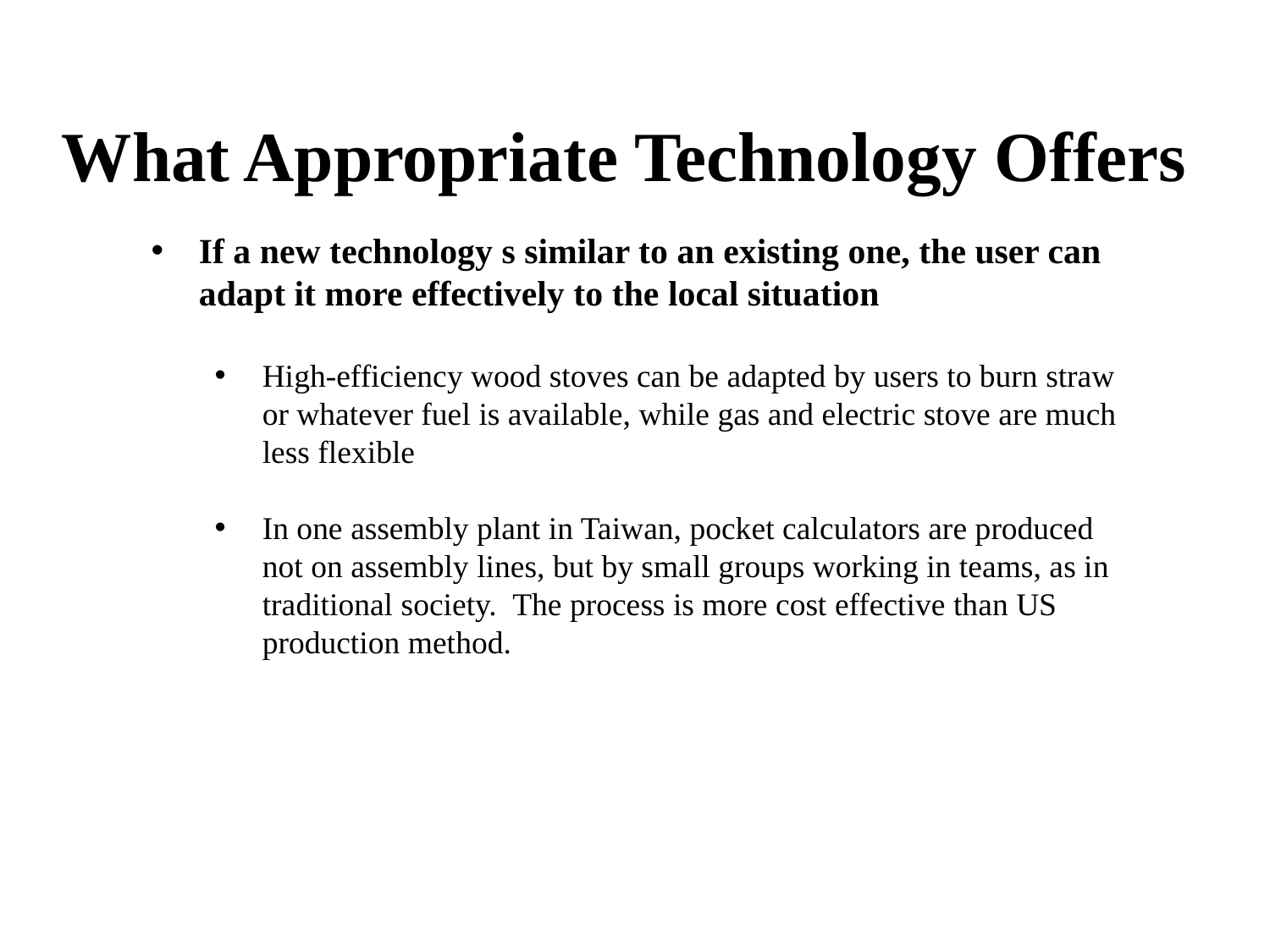

# What Appropriate Technology Offers
If a new technology s similar to an existing one, the user can adapt it more effectively to the local situation

High-efficiency wood stoves can be adapted by users to burn straw or whatever fuel is available, while gas and electric stove are much less flexible

In one assembly plant in Taiwan, pocket calculators are produced not on assembly lines, but by small groups working in teams, as in traditional society.  The process is more cost effective than US production method.